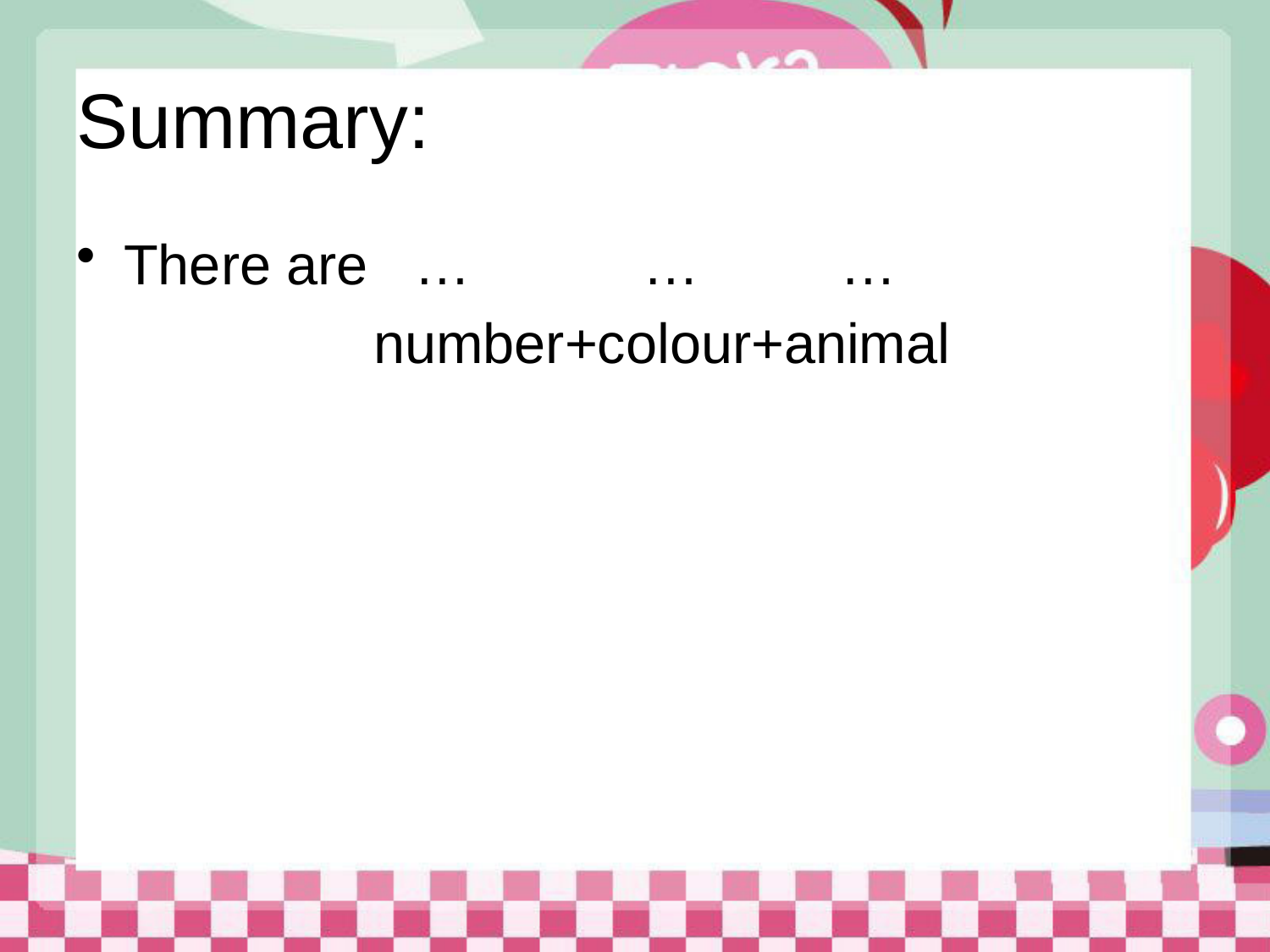

# Summary:
There are   …           …         …
                   number+colour+animal